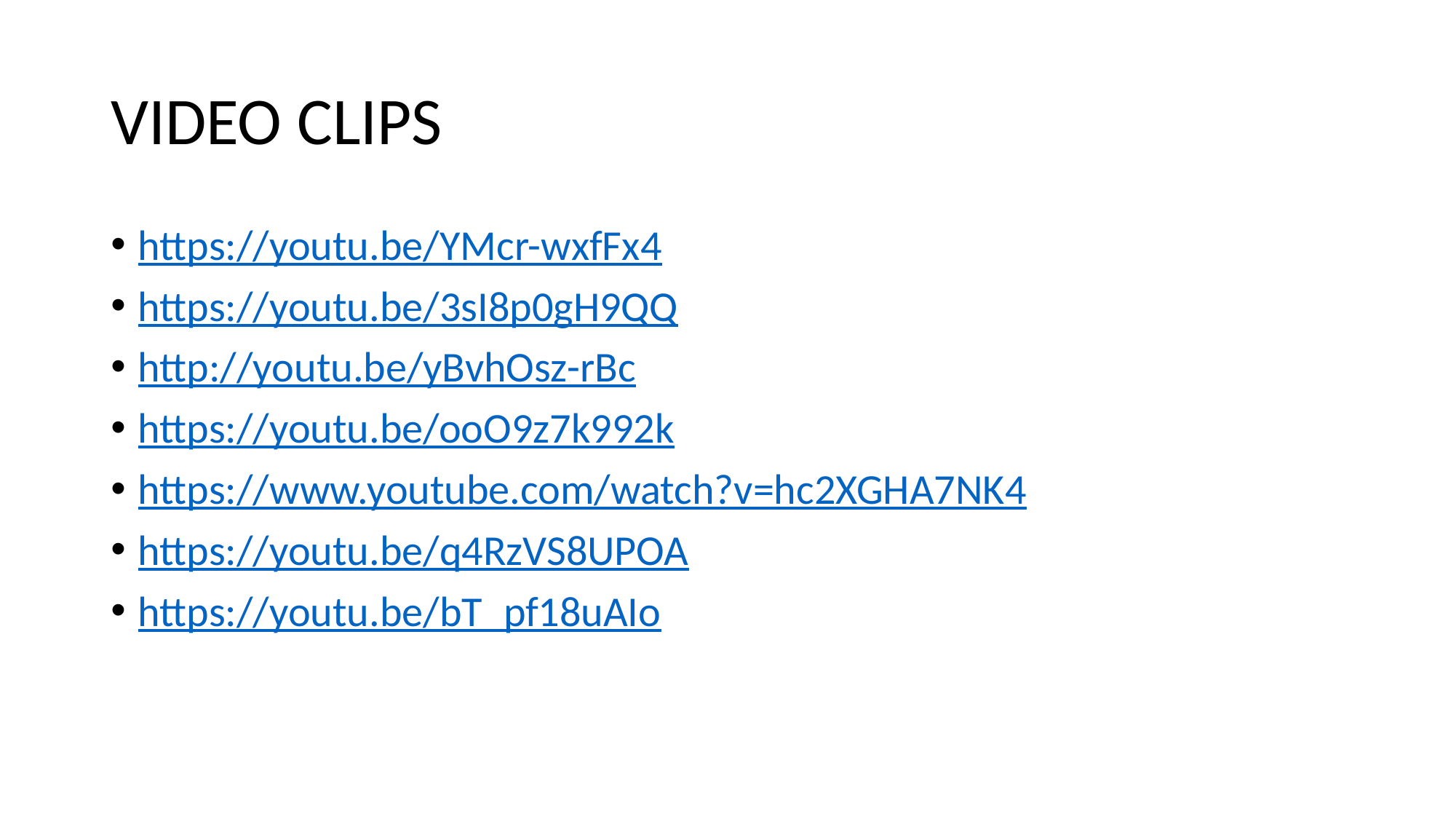

# VIDEO CLIPS
https://youtu.be/YMcr-wxfFx4
https://youtu.be/3sI8p0gH9QQ
http://youtu.be/yBvhOsz-rBc
https://youtu.be/ooO9z7k992k
https://www.youtube.com/watch?v=hc2XGHA7NK4
https://youtu.be/q4RzVS8UPOA
https://youtu.be/bT_pf18uAIo